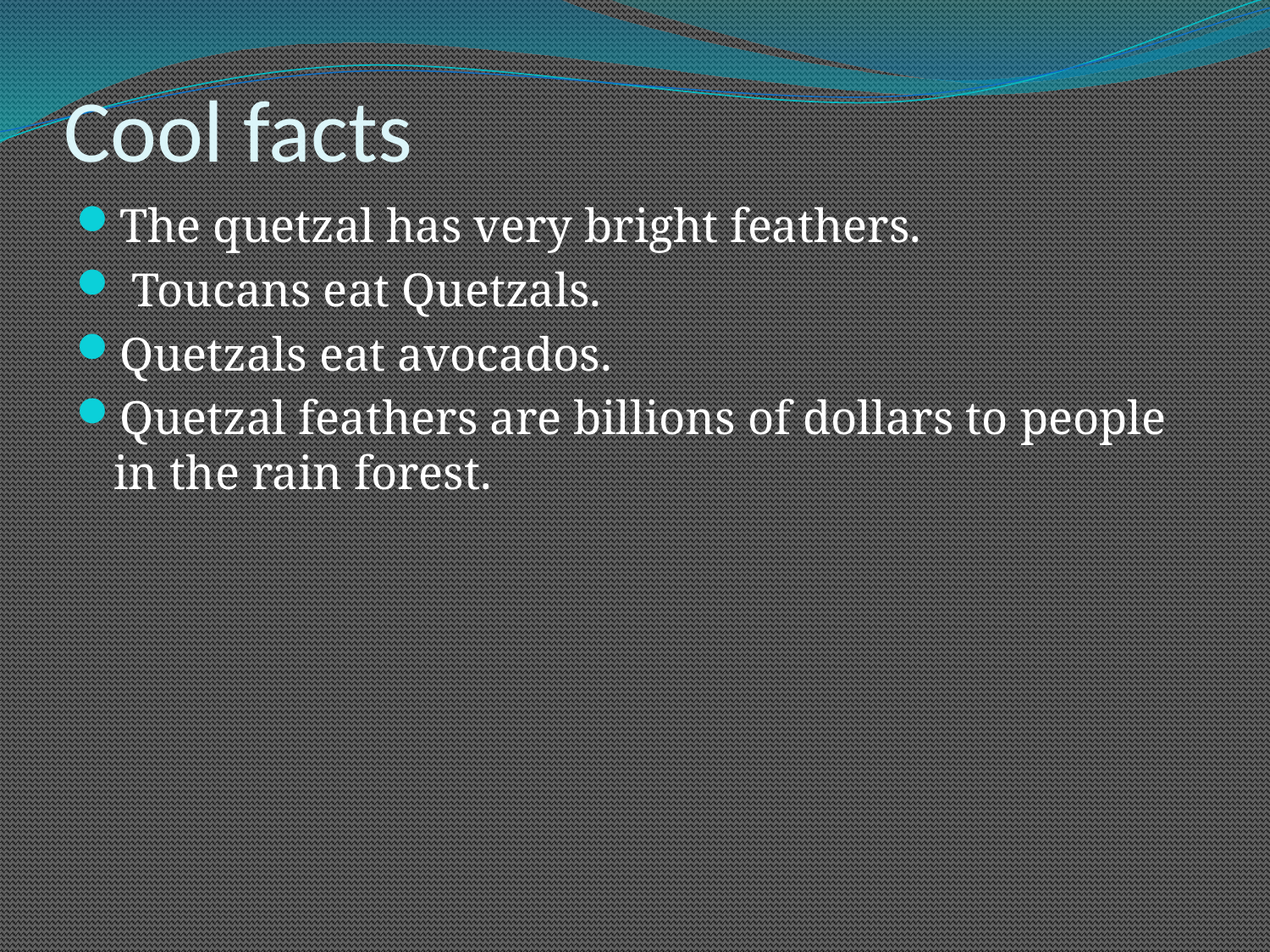

# Cool facts
The quetzal has very bright feathers.
 Toucans eat Quetzals.
Quetzals eat avocados.
Quetzal feathers are billions of dollars to people in the rain forest.